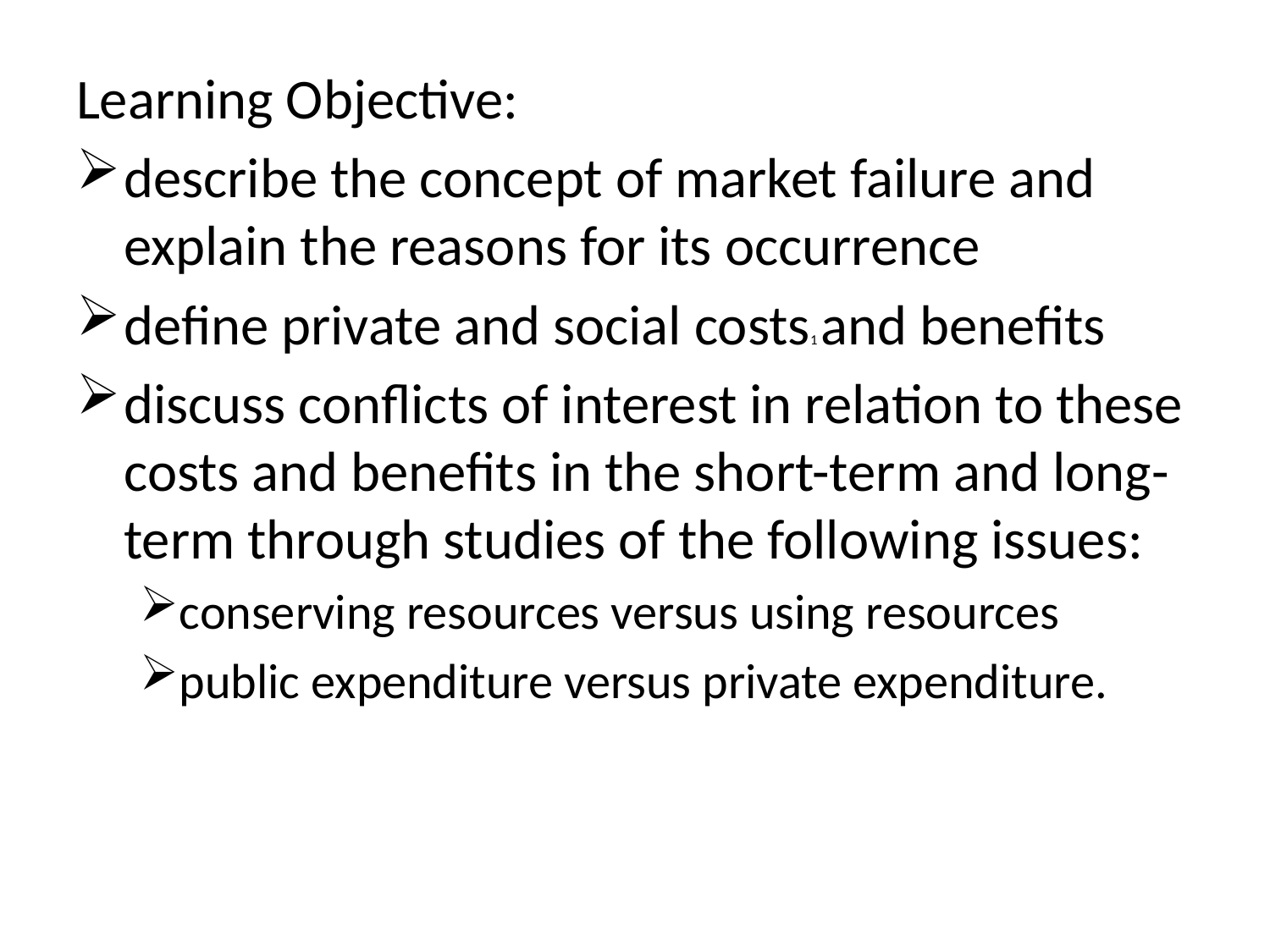

Learning Objective:
describe the concept of market failure and explain the reasons for its occurrence
define private and social costs1 and benefits
discuss conflicts of interest in relation to these costs and benefits in the short-term and long-term through studies of the following issues:
conserving resources versus using resources
public expenditure versus private expenditure.